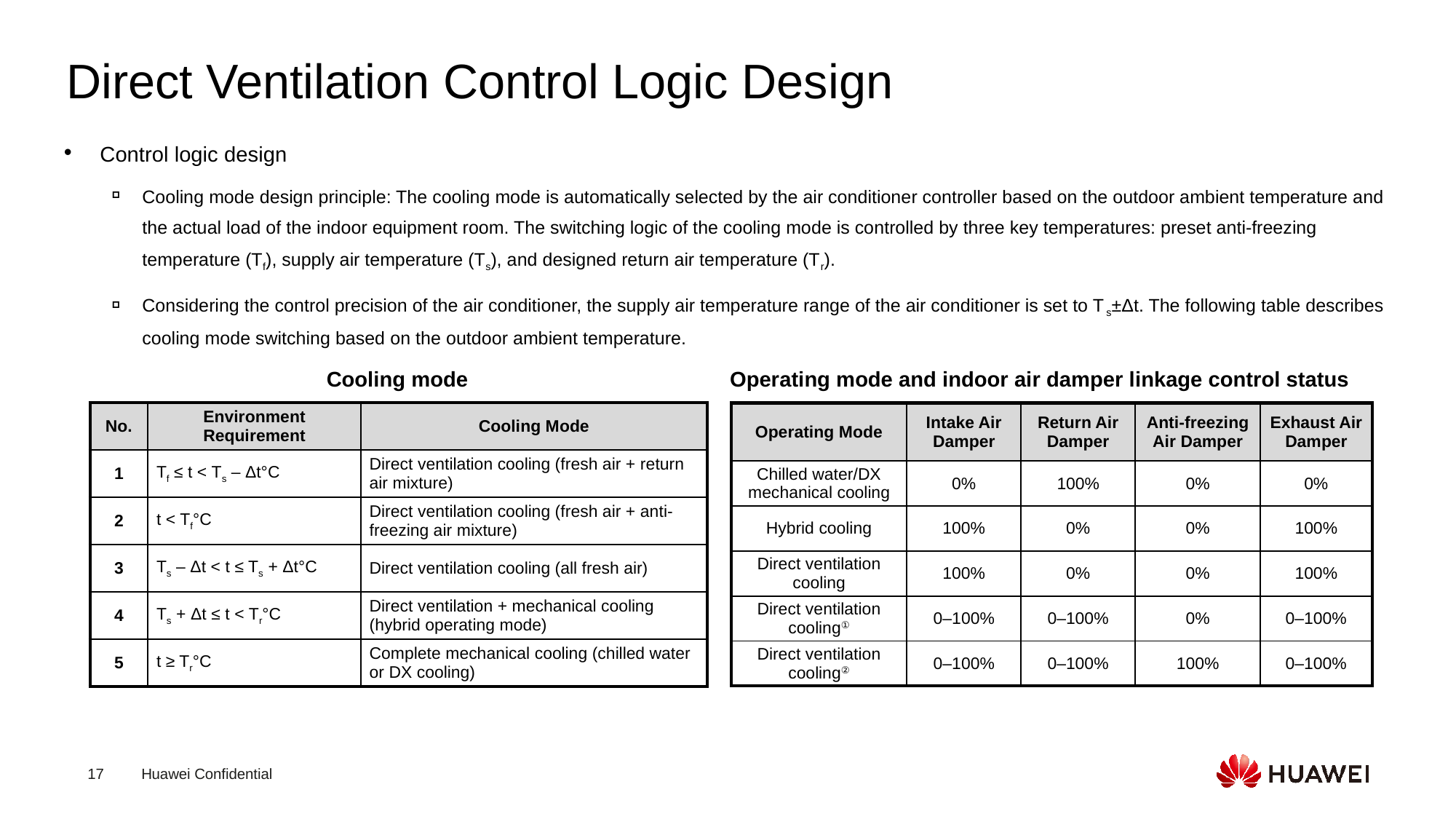

# Direct Ventilation Control Logic Design
Control logic design
Cooling mode design principle: The cooling mode is automatically selected by the air conditioner controller based on the outdoor ambient temperature and the actual load of the indoor equipment room. The switching logic of the cooling mode is controlled by three key temperatures: preset anti-freezing temperature (Tf), supply air temperature (Ts), and designed return air temperature (Tr).
Considering the control precision of the air conditioner, the supply air temperature range of the air conditioner is set to Ts±Δt. The following table describes cooling mode switching based on the outdoor ambient temperature.
Cooling mode
Operating mode and indoor air damper linkage control status
| No. | Environment Requirement | Cooling Mode |
| --- | --- | --- |
| 1 | Tf ≤ t < Ts – Δt°C | Direct ventilation cooling (fresh air + return air mixture) |
| 2 | t < Tf°C | Direct ventilation cooling (fresh air + anti-freezing air mixture) |
| 3 | Ts – Δt < t ≤ Ts + Δt°C | Direct ventilation cooling (all fresh air) |
| 4 | Ts + Δt ≤ t < Tr°C | Direct ventilation + mechanical cooling (hybrid operating mode) |
| 5 | t ≥ Tr°C | Complete mechanical cooling (chilled water or DX cooling) |
| Operating Mode | Intake Air Damper | Return Air Damper | Anti-freezing Air Damper | Exhaust Air Damper |
| --- | --- | --- | --- | --- |
| Chilled water/DX mechanical cooling | 0% | 100% | 0% | 0% |
| Hybrid cooling | 100% | 0% | 0% | 100% |
| Direct ventilation cooling | 100% | 0% | 0% | 100% |
| Direct ventilation cooling① | 0–100% | 0–100% | 0% | 0–100% |
| Direct ventilation cooling② | 0–100% | 0–100% | 100% | 0–100% |